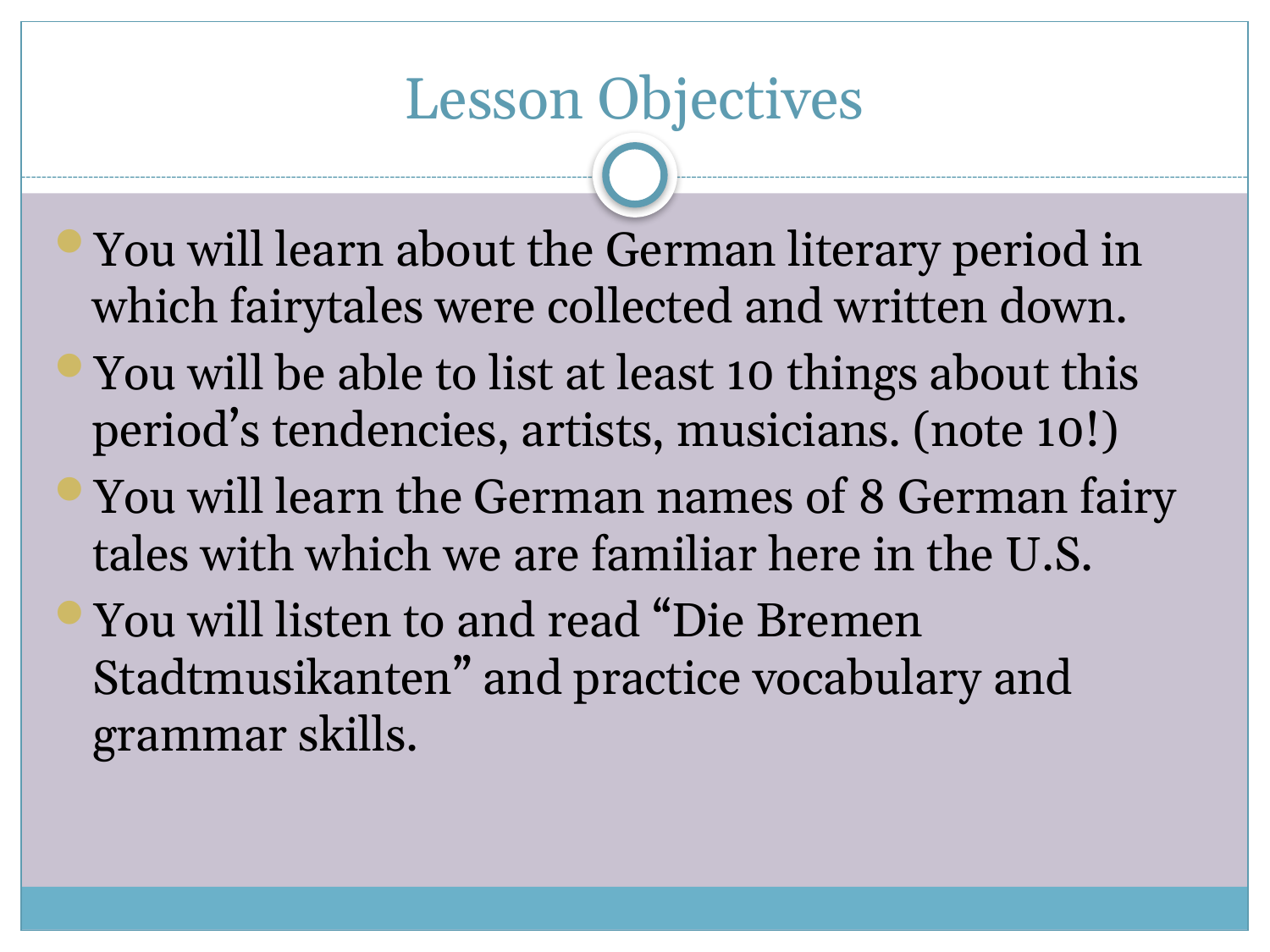

# Lesson Objectives
You will learn about the German literary period in which fairytales were collected and written down.
You will be able to list at least 10 things about this period’s tendencies, artists, musicians. (note 10!)
You will learn the German names of 8 German fairy tales with which we are familiar here in the U.S.
You will listen to and read “Die Bremen Stadtmusikanten” and practice vocabulary and grammar skills.